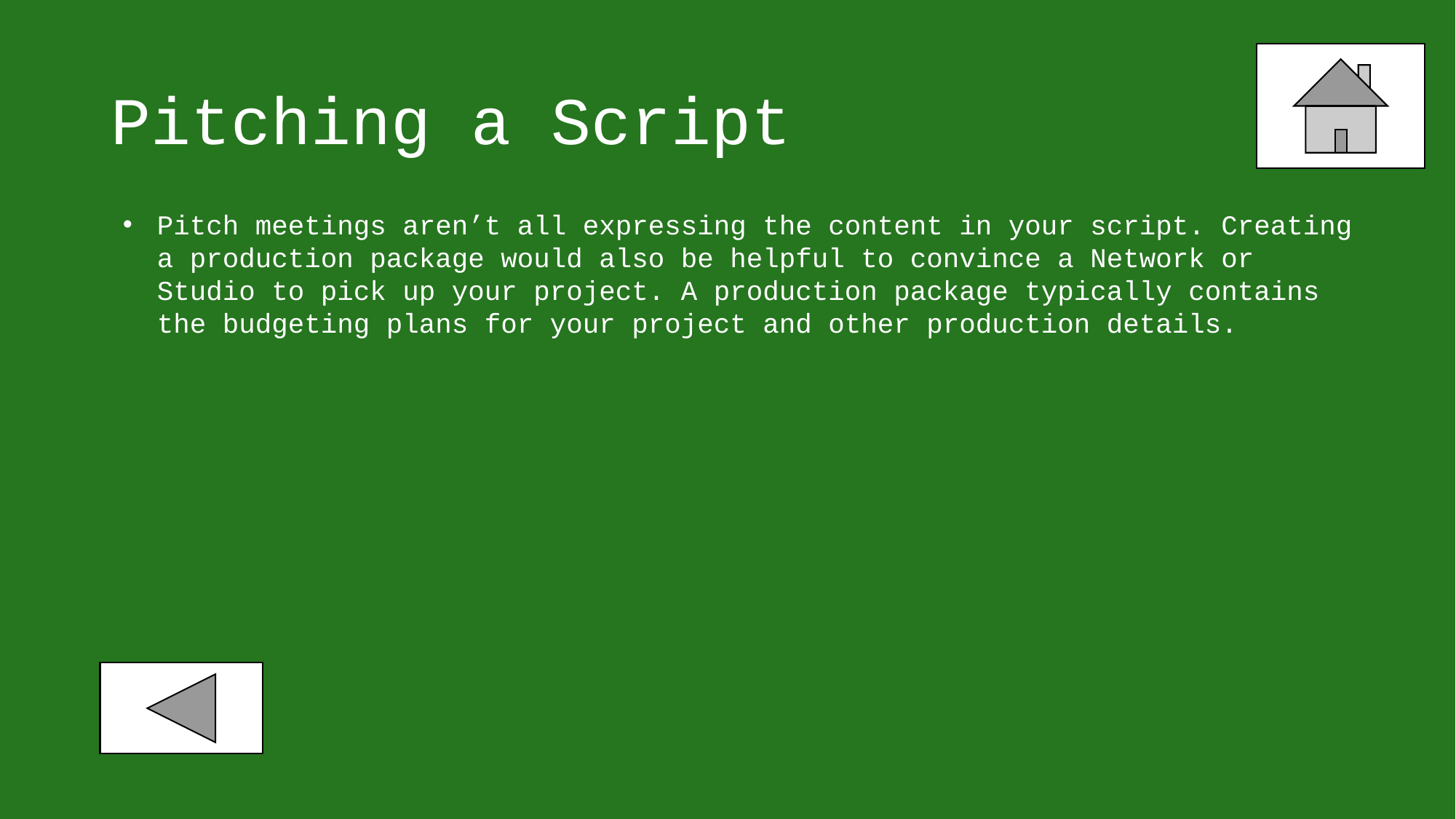

# Pitching a Script

Pitch meetings aren’t all expressing the content in your script. Creating a production package would also be helpful to convince a Network or Studio to pick up your project. A production package typically contains the budgeting plans for your project and other production details.